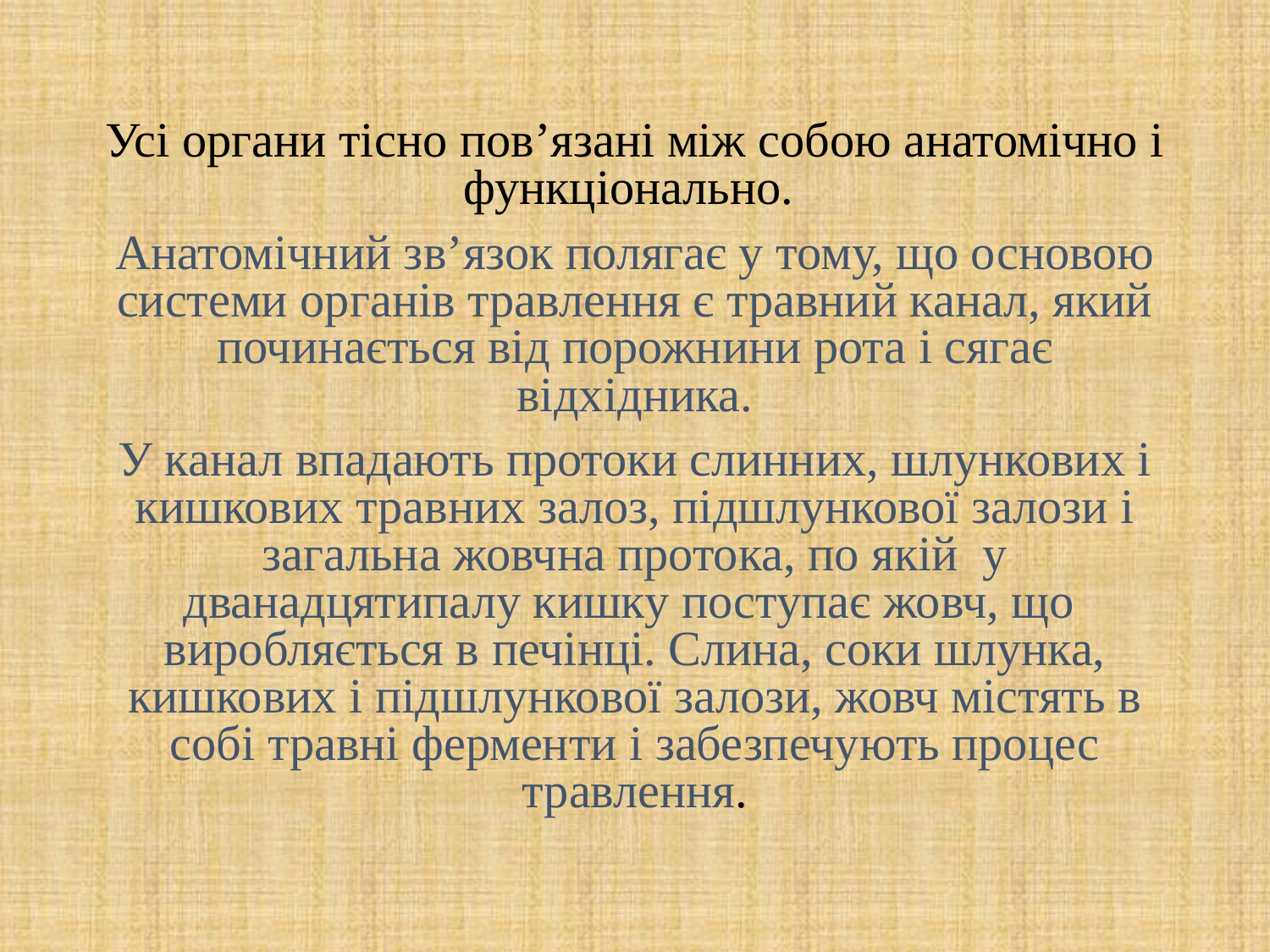

Усі органи тісно пов’язані між собою анатомічно і функціонально.
Анатомічний зв’язок полягає у тому, що основою системи органів травлення є травний канал, який починається від порожнини рота і сягає відхідника.
У канал впадають протоки слинних, шлункових і кишкових травних залоз, підшлункової залози і загальна жовчна протока, по якій  у дванадцятипалу кишку поступає жовч, що  виробляється в печінці. Слина, соки шлунка, кишкових і підшлункової залози, жовч містять в собі травні ферменти і забезпечують процес травлення.